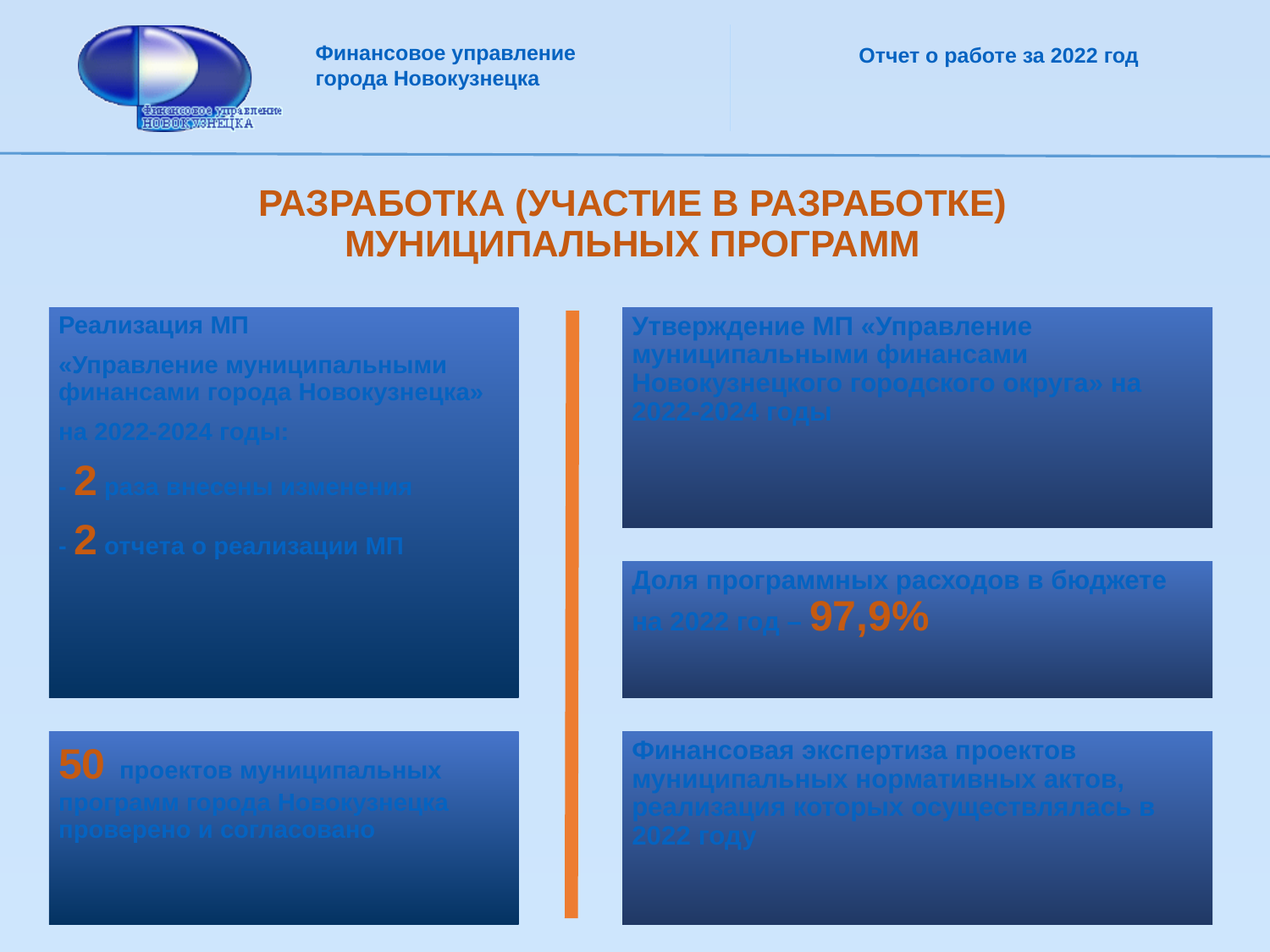

# РАЗРАБОТКА (УЧАСТИЕ В РАЗРАБОТКЕ) МУНИЦИПАЛЬНЫХ ПРОГРАММ
Реализация МП
«Управление муниципальными финансами города Новокузнецка»
на 2022-2024 годы:
- 2 раза внесены изменения
- 2 отчета о реализации МП
Утверждение МП «Управление муниципальными финансами Новокузнецкого городского округа» на 2022-2024 годы
Доля программных расходов в бюджете на 2022 год – 97,9%
50 проектов муниципальных программ города Новокузнецка проверено и согласовано
Финансовая экспертиза проектов муниципальных нормативных актов, реализация которых осуществлялась в 2022 году